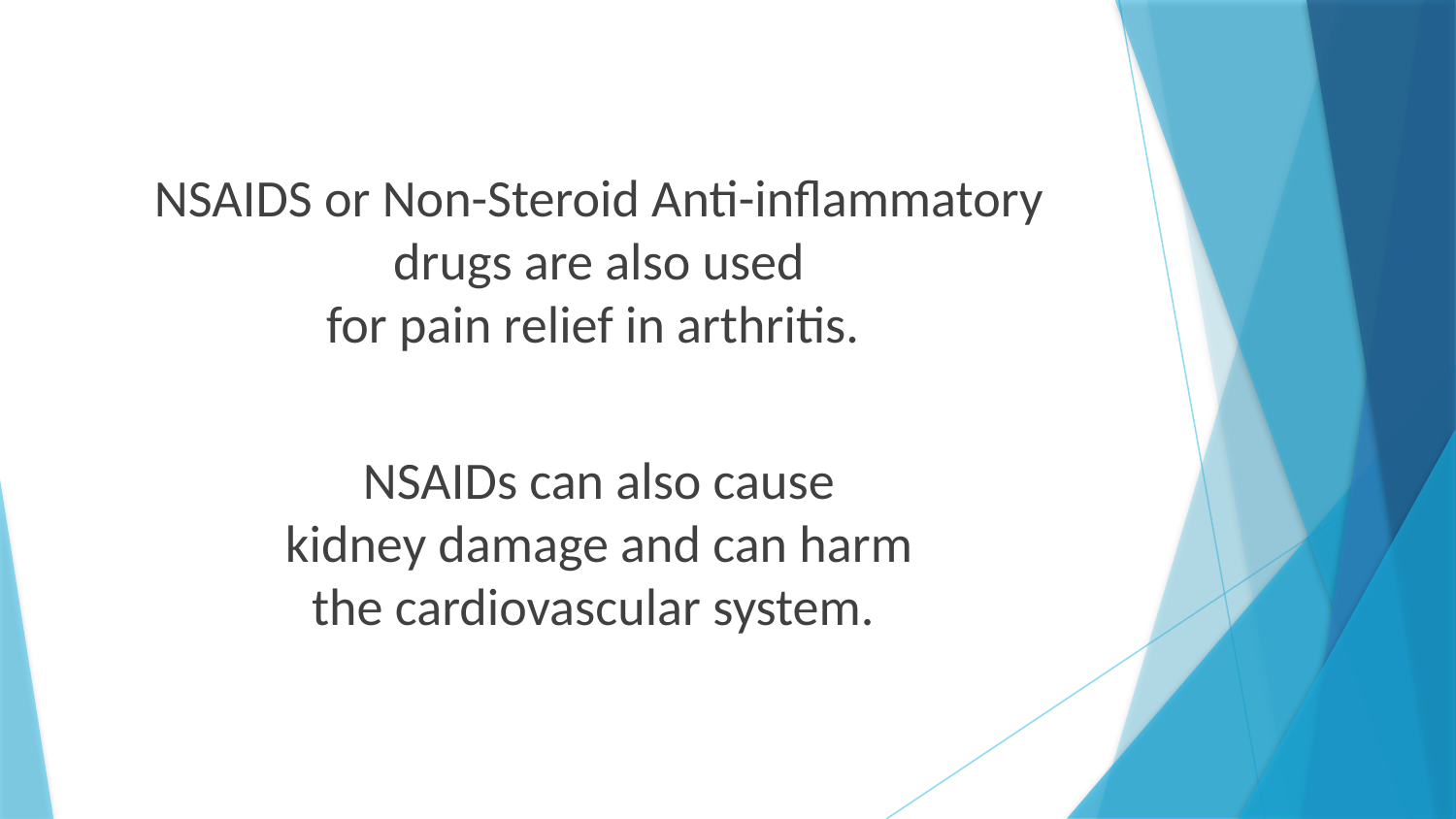

NSAIDS or Non-Steroid Anti-inflammatory drugs are also used
for pain relief in arthritis.

NSAIDs can also cause
kidney damage and can harm
the cardiovascular system.